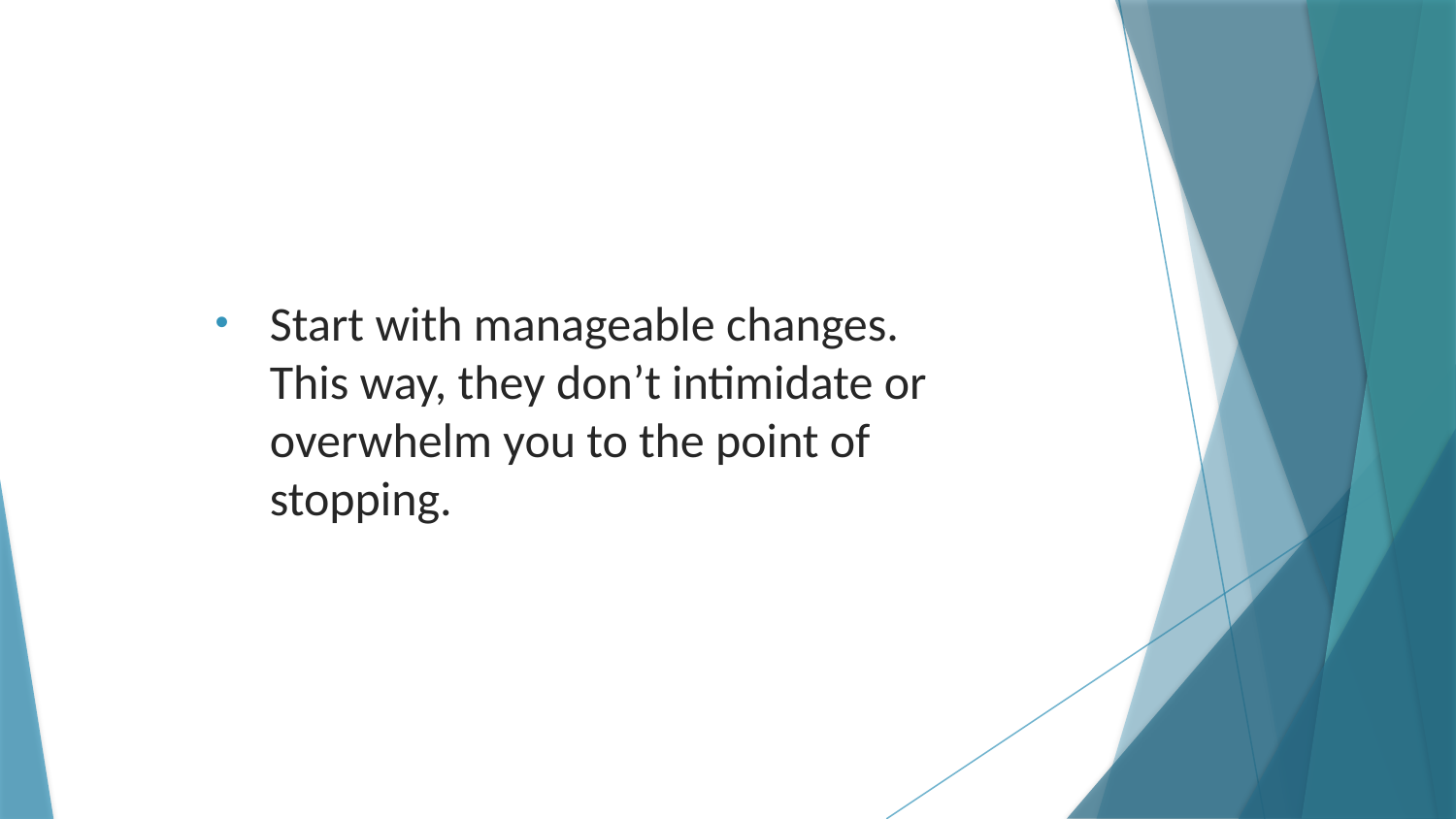

Start with manageable changes. This way, they don’t intimidate or overwhelm you to the point of stopping.